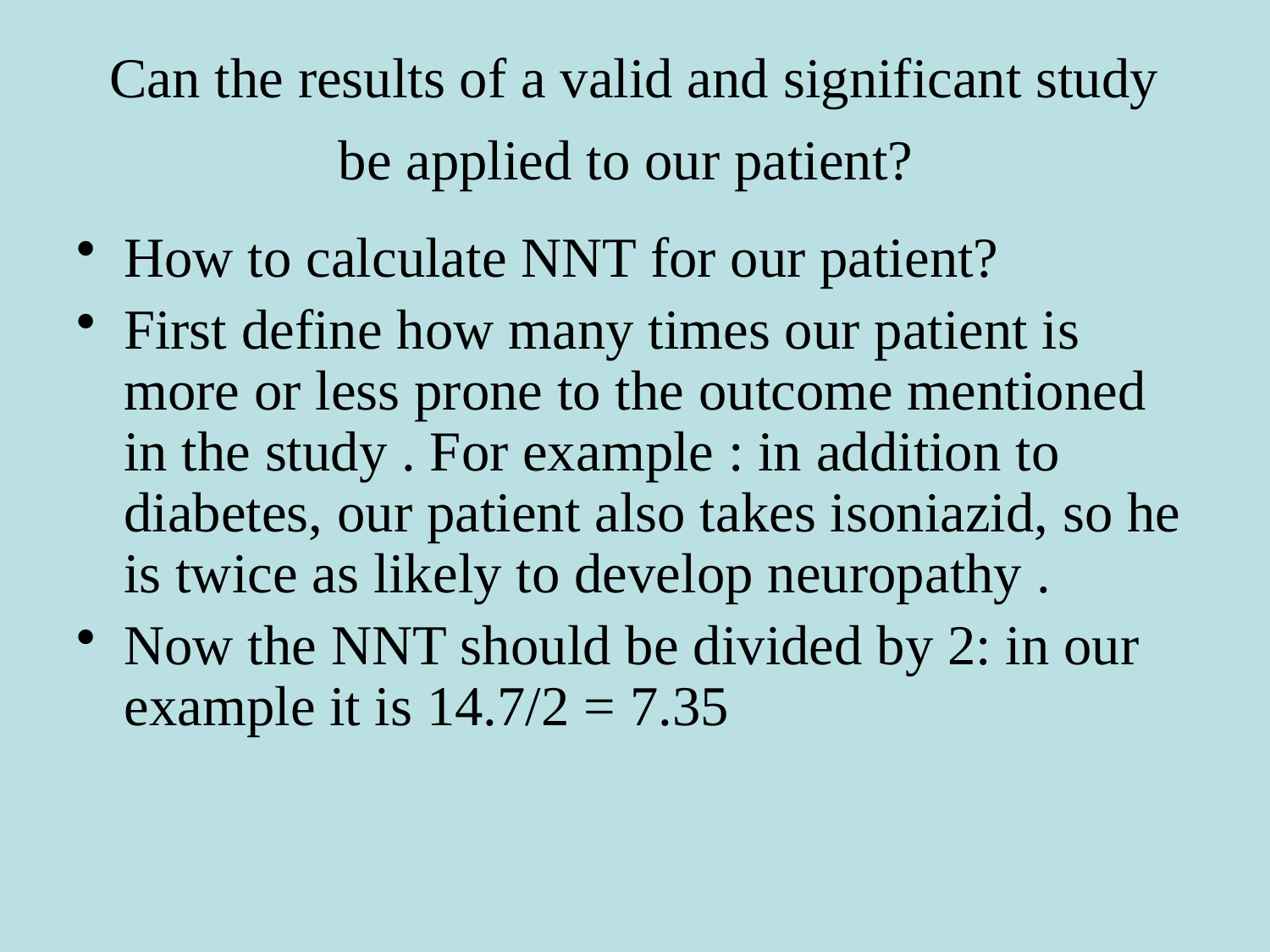

# Can the results of a valid and significant study be applied to our patient?
How to calculate NNT for our patient?
First define how many times our patient is more or less prone to the outcome mentioned in the study . For example : in addition to diabetes, our patient also takes isoniazid, so he is twice as likely to develop neuropathy .
Now the NNT should be divided by 2: in our example it is 14.7/2 = 7.35